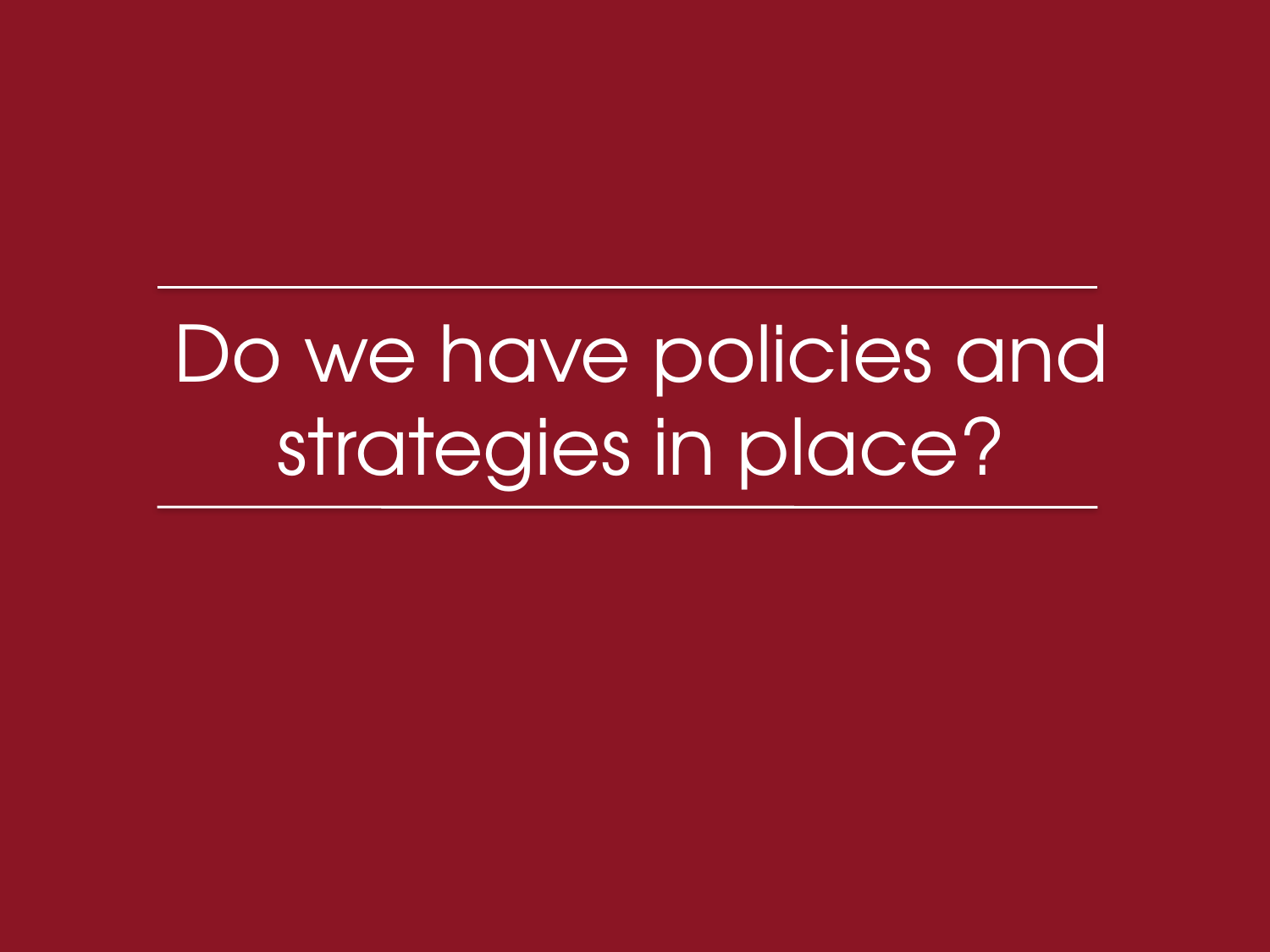

Do we have policies and strategies in place?